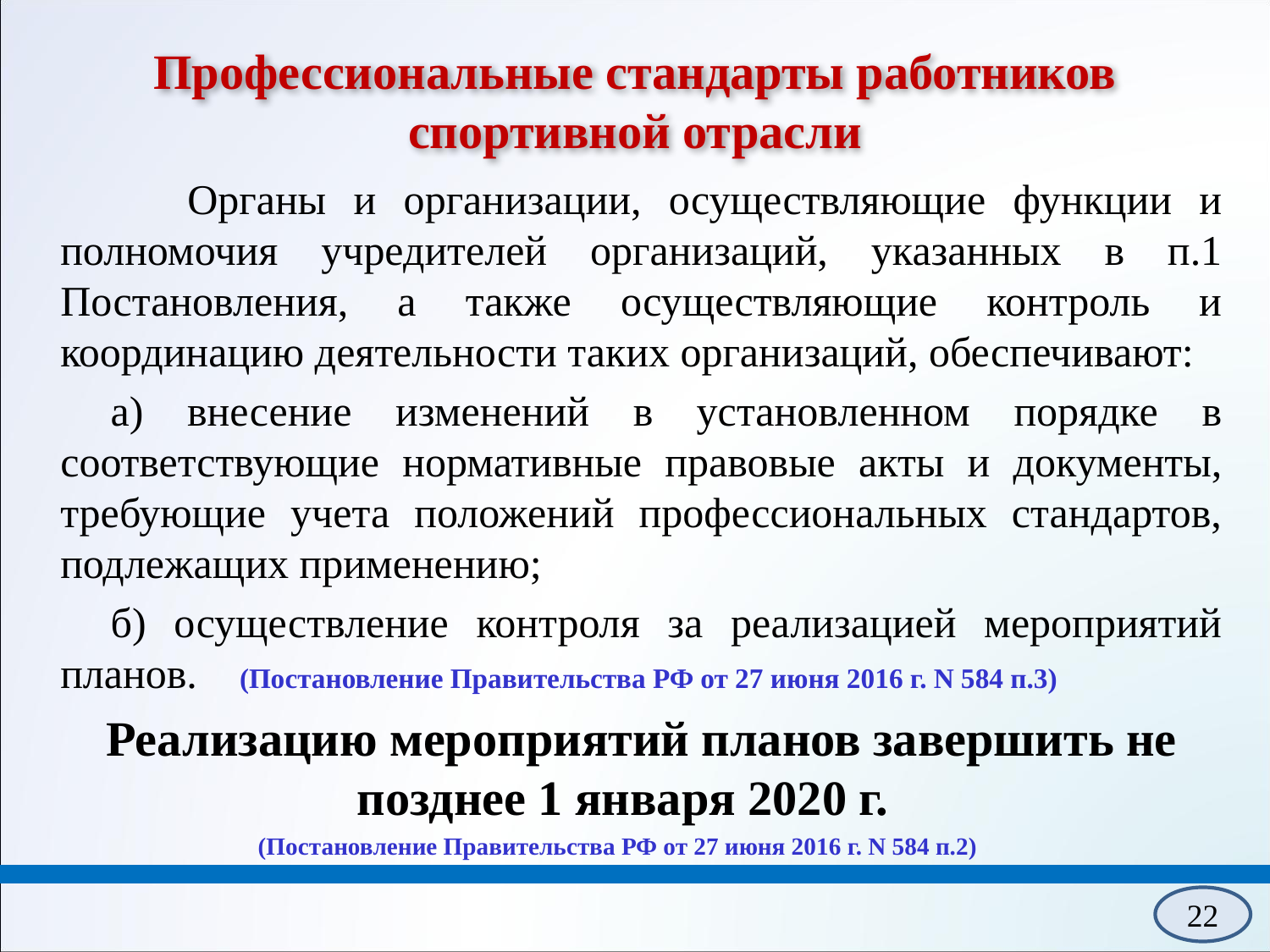

# Профессиональные стандарты работников спортивной отрасли
		Органы и организации, осуществляющие функции и полномочия учредителей организаций, указанных в п.1 Постановления, а также осуществляющие контроль и координацию деятельности таких организаций, обеспечивают:
а) внесение изменений в установленном порядке в соответствующие нормативные правовые акты и документы, требующие учета положений профессиональных стандартов, подлежащих применению;
б) осуществление контроля за реализацией мероприятий планов.    (Постановление Правительства РФ от 27 июня 2016 г. N 584 п.3)
	Реализацию мероприятий планов завершить не позднее 1 января 2020 г.
(Постановление Правительства РФ от 27 июня 2016 г. N 584 п.2)

22